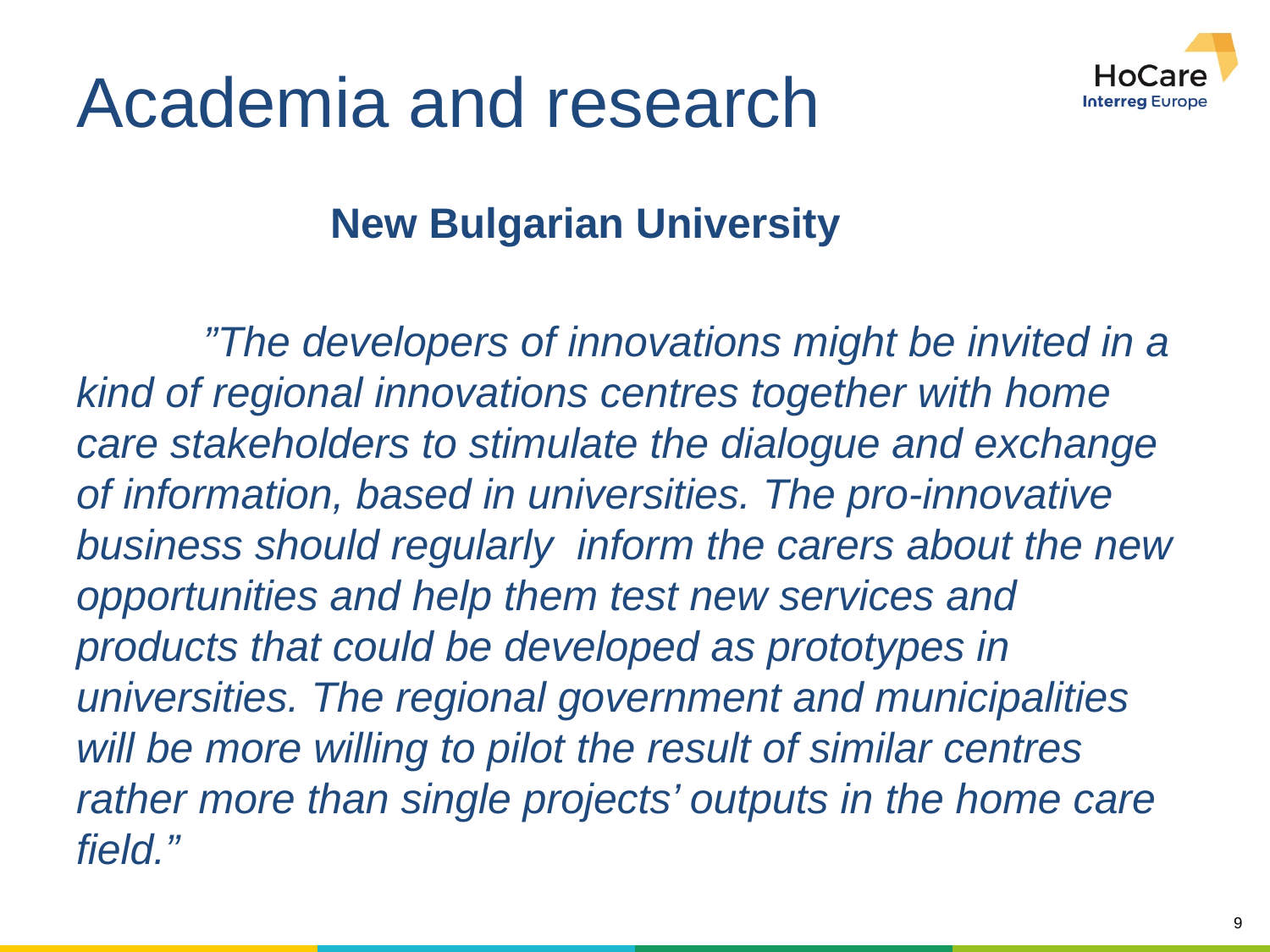

# Academia and research
		New Bulgarian University

	”The developers of innovations might be invited in a kind of regional innovations centres together with home care stakeholders to stimulate the dialogue and exchange of information, based in universities. The pro-innovative business should regularly  inform the carers about the new opportunities and help them test new services and products that could be developed as prototypes in universities. The regional government and municipalities will be more willing to pilot the result of similar centres rather more than single projects’ outputs in the home care field.”